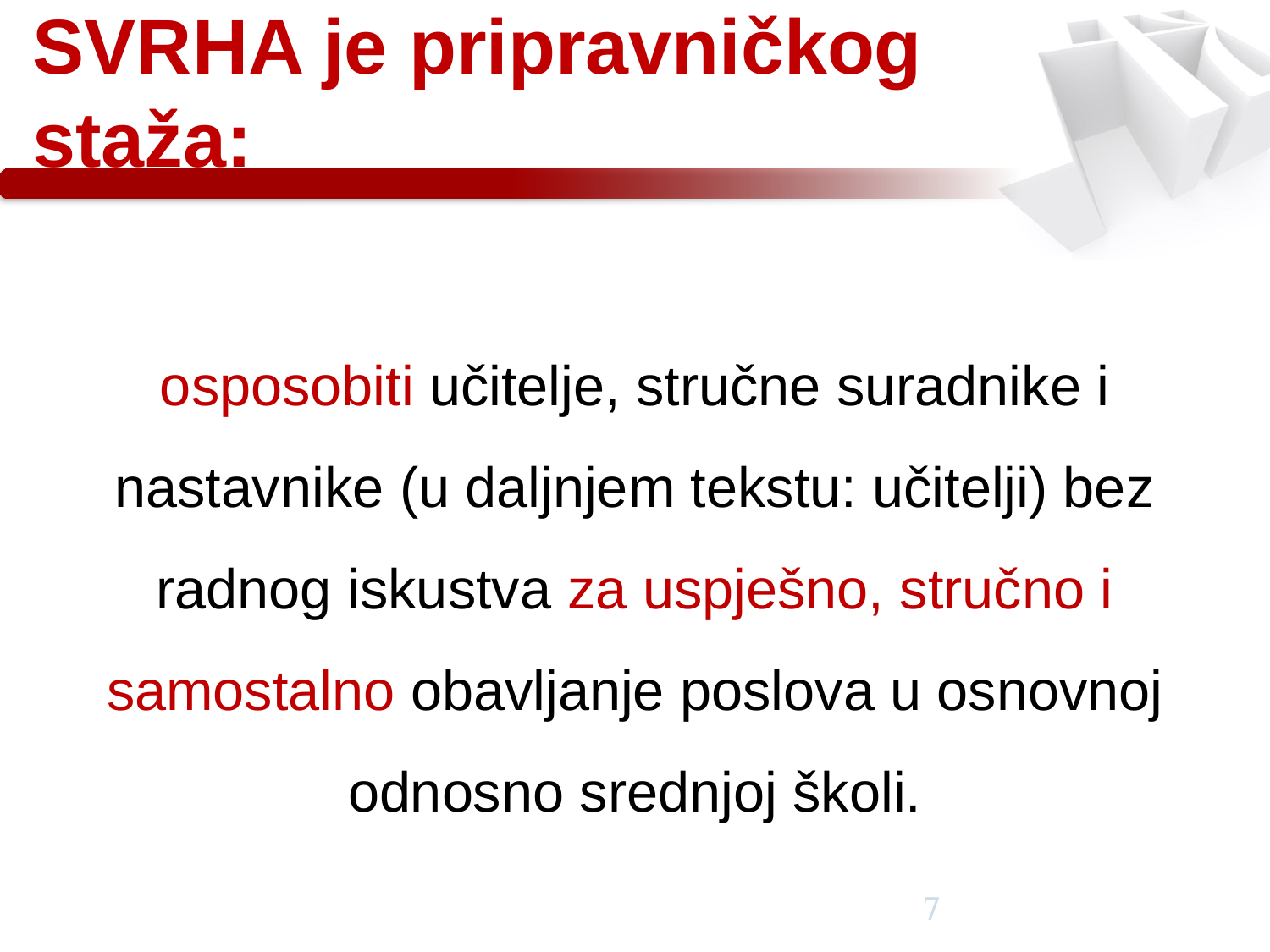

# SVRHA je pripravničkog staža:
osposobiti učitelje, stručne suradnike i nastavnike (u daljnjem tekstu: učitelji) bez radnog iskustva za uspješno, stručno i samostalno obavljanje poslova u osnovnoj odnosno srednjoj školi.
7